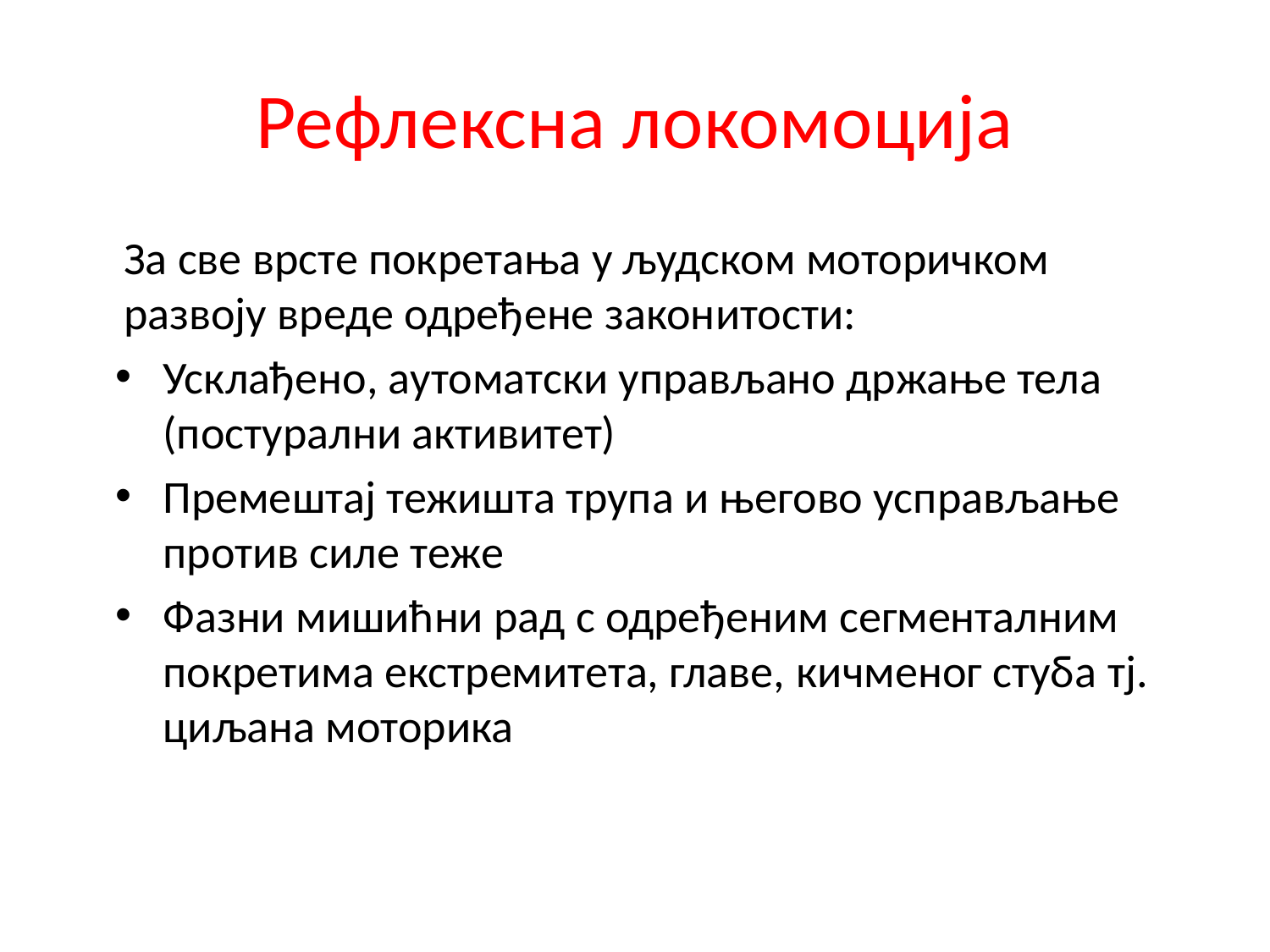

# Рефлексна локомоција
	За све врсте покретања у људском моторичком развоју вреде одређене законитости:
Усклађено, аутоматски управљано држање тела (постурални активитет)
Премештај тежишта трупа и његово усправљање против силе теже
Фазни мишићни рад с одређеним сегменталним покретима екстремитета, главе, кичменог стуба тј. циљана моторика